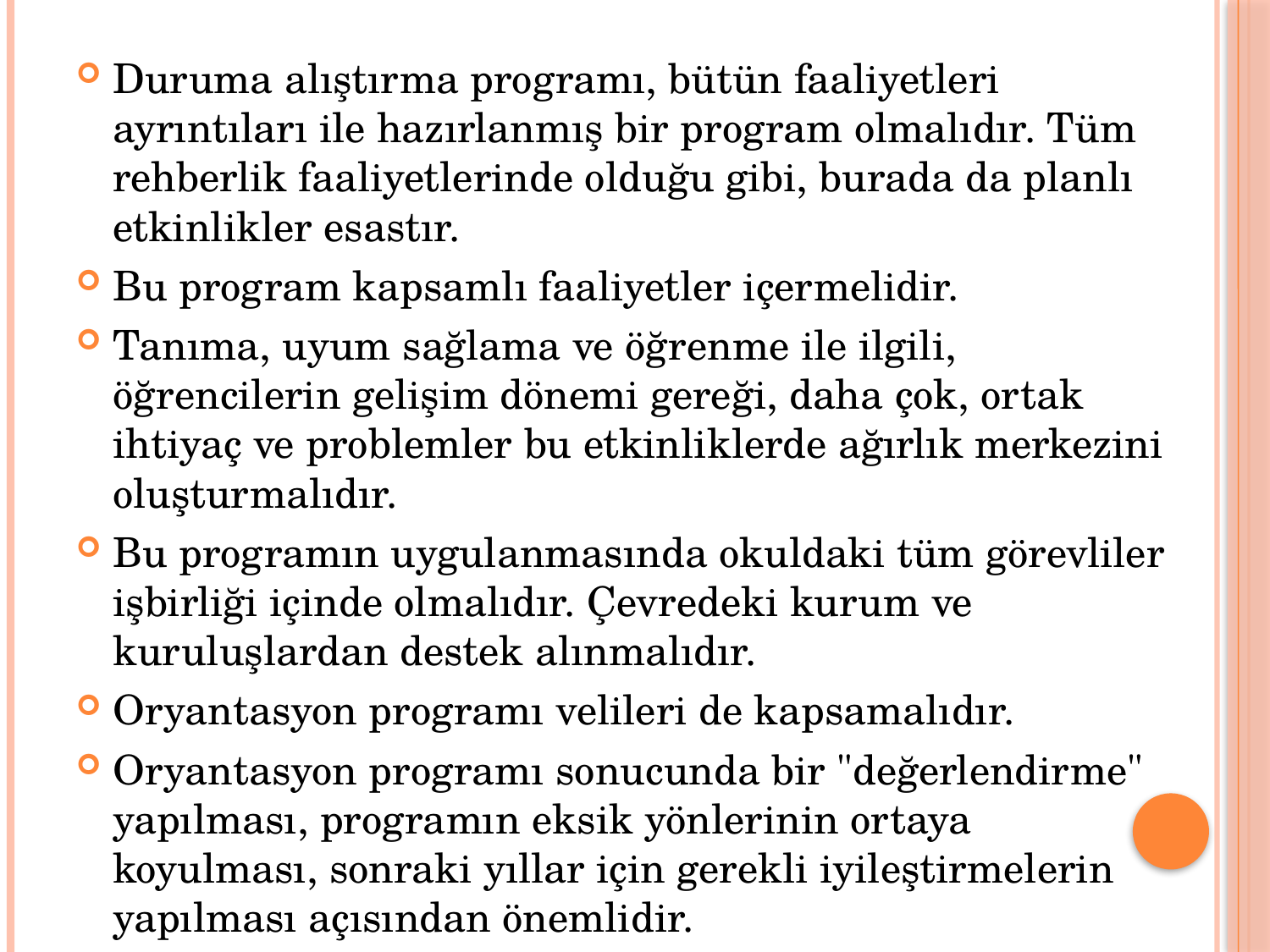

Duruma alıştırma programı, bütün faaliyetleri ayrıntıları ile hazırlanmış bir program olmalıdır. Tüm rehberlik faaliyetlerinde olduğu gibi, burada da planlı etkinlikler esastır.
Bu program kapsamlı faaliyetler içermelidir.
Tanıma, uyum sağlama ve öğrenme ile ilgili, öğrencilerin gelişim dönemi gereği, daha çok, ortak ihtiyaç ve problemler bu etkinliklerde ağırlık merkezini oluşturmalıdır.
Bu programın uygulanmasında okuldaki tüm görevliler işbirliği içinde olmalıdır. Çevredeki kurum ve kuruluşlardan destek alınmalıdır.
Oryantasyon programı velileri de kapsamalıdır.
Oryantasyon programı sonucunda bir "değerlendirme" yapılması, programın eksik yönlerinin ortaya koyulması, sonraki yıllar için gerekli iyileştirmelerin yapılması açısından önemlidir.